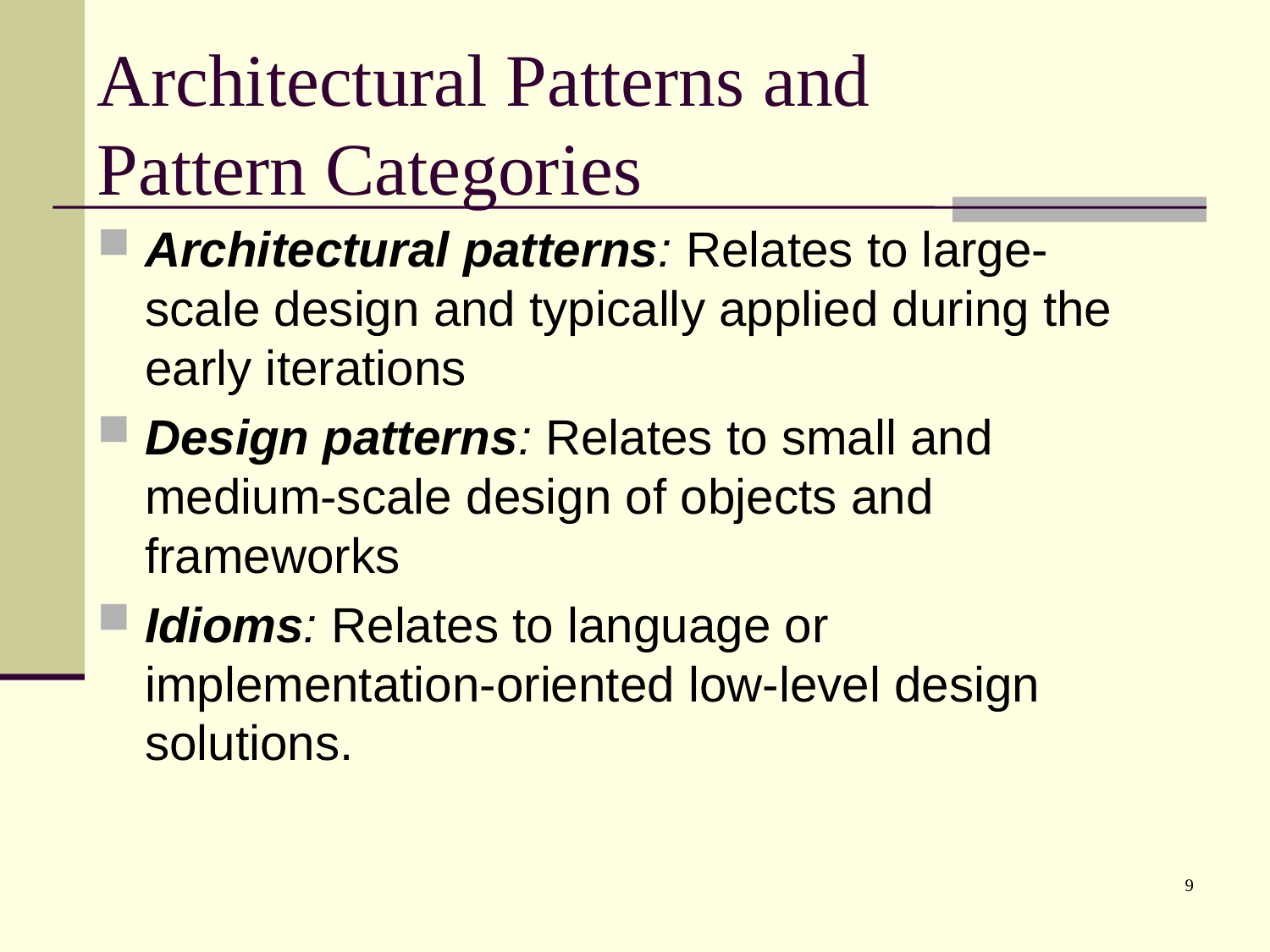

# Architectural Patterns and Pattern Categories
Architectural patterns: Relates to large-scale design and typically applied during the early iterations
Design patterns: Relates to small and medium-scale design of objects and frameworks
Idioms: Relates to language or implementation-oriented low-level design solutions.
9